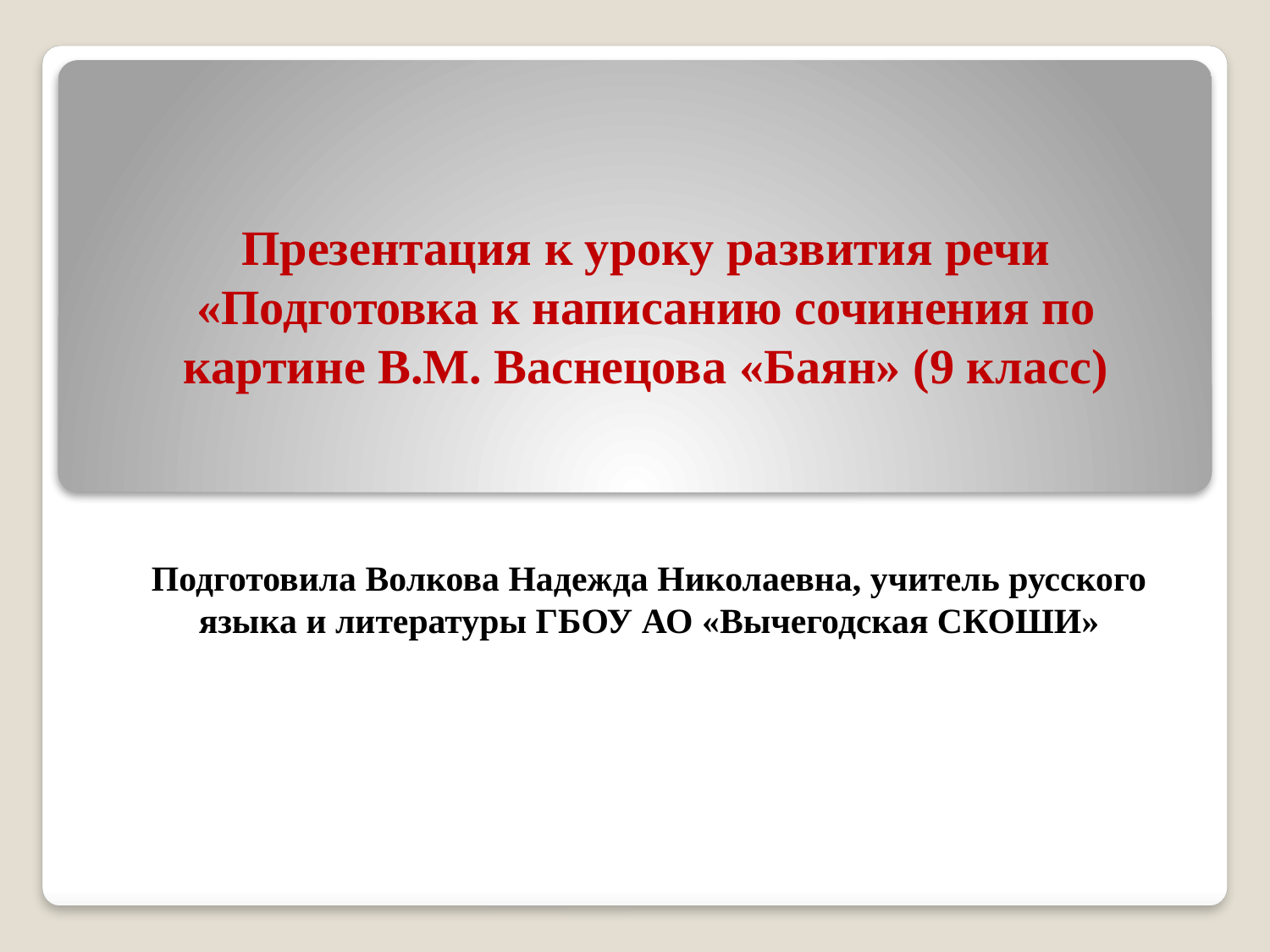

# Презентация к уроку развития речи «Подготовка к написанию сочинения по картине В.М. Васнецова «Баян» (9 класс)
Подготовила Волкова Надежда Николаевна, учитель русского языка и литературы ГБОУ АО «Вычегодская СКОШИ»